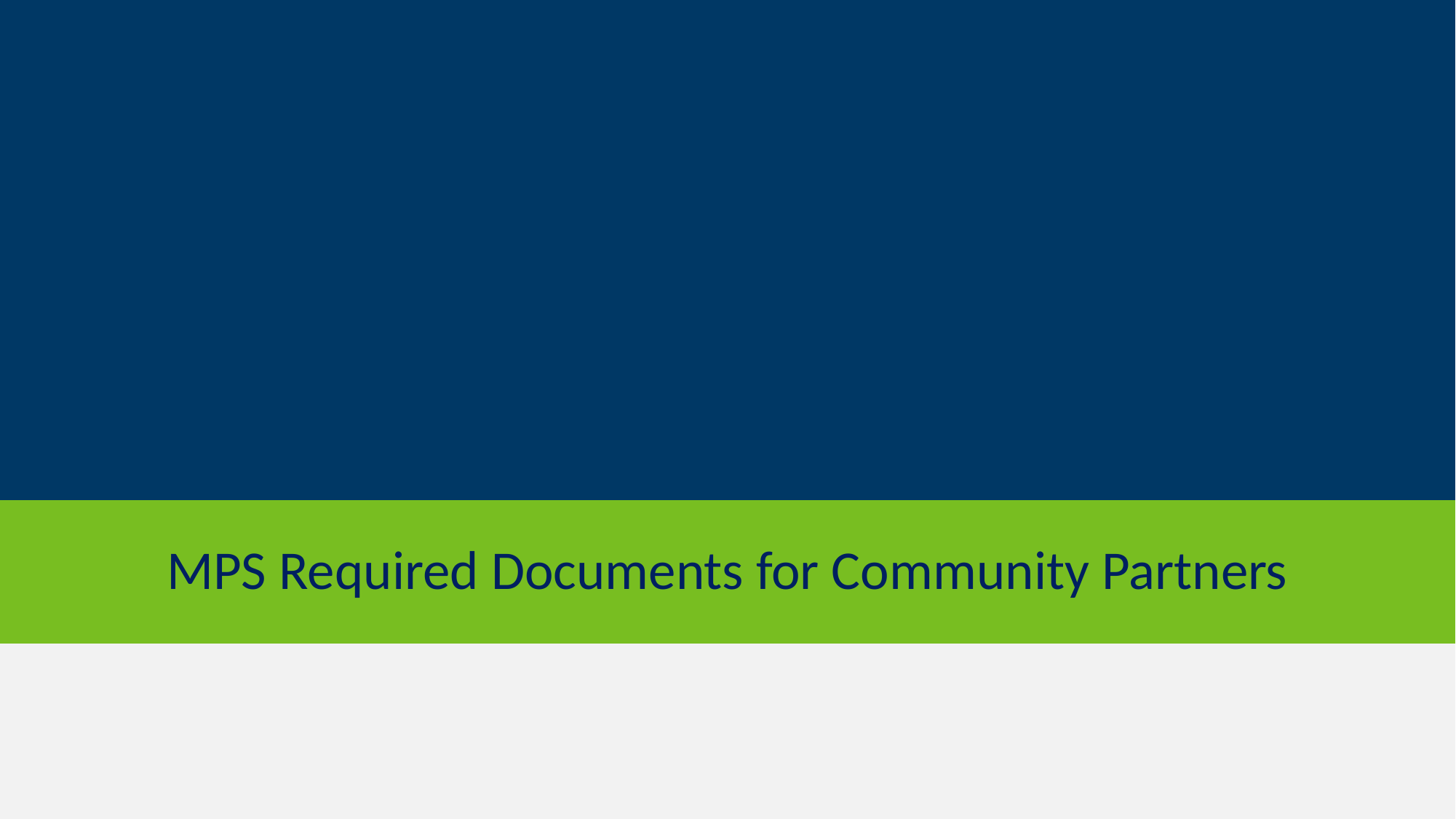

# MPS Required Documents for Community Partners